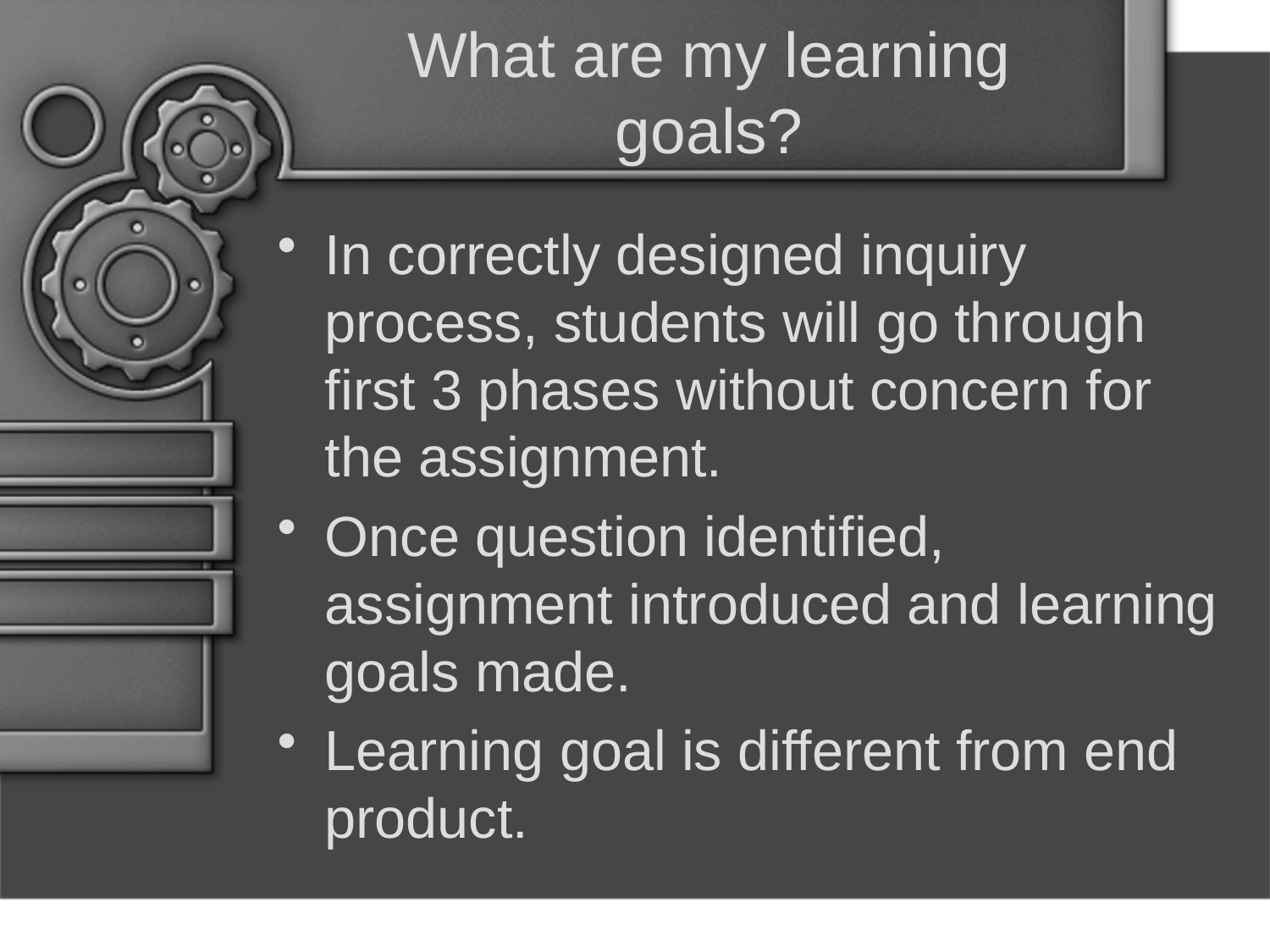

# What are my learning goals?
In correctly designed inquiry process, students will go through first 3 phases without concern for the assignment.
Once question identified, assignment introduced and learning goals made.
Learning goal is different from end product.